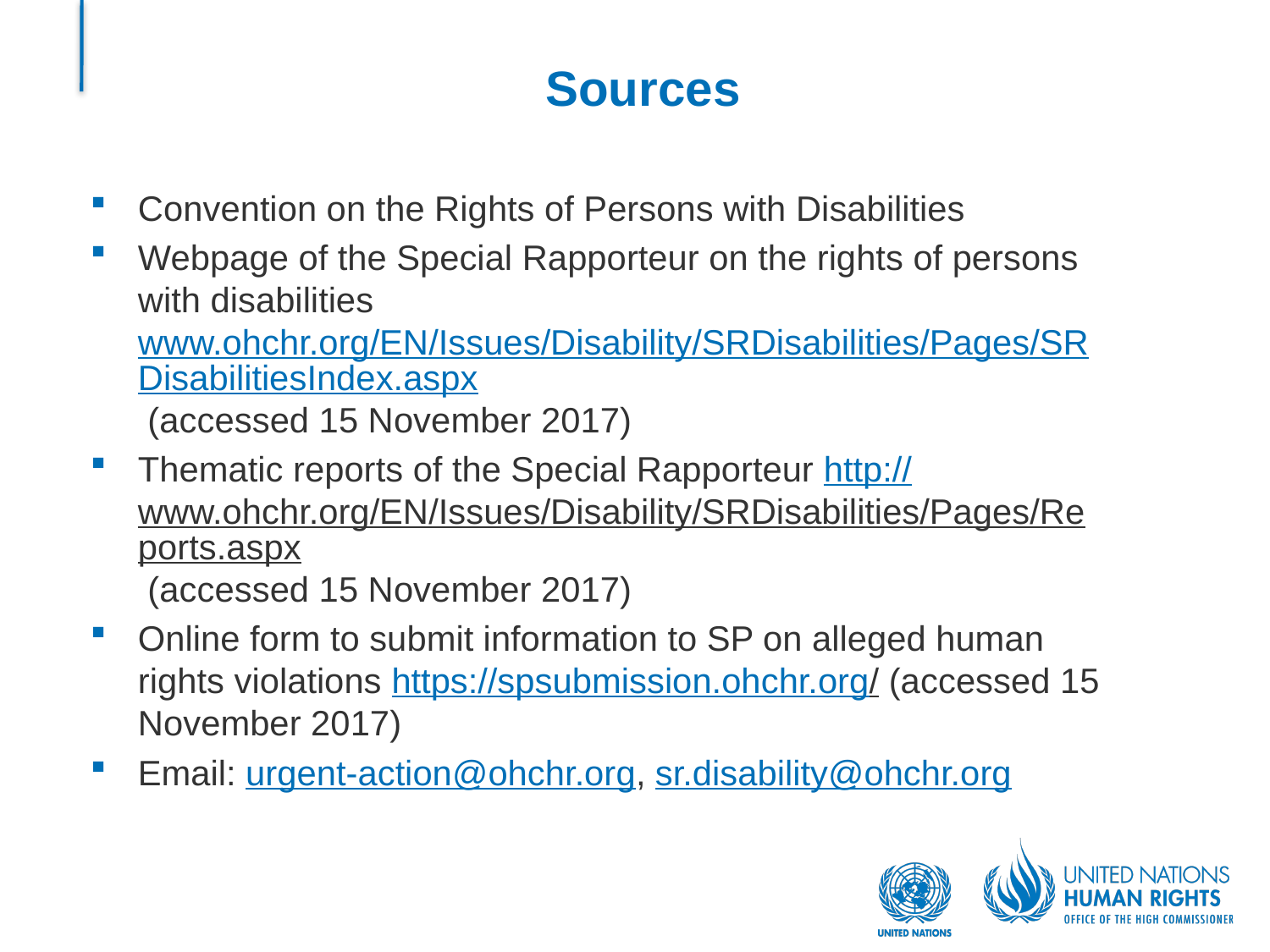

# Sources
Convention on the Rights of Persons with Disabilities
Webpage of the Special Rapporteur on the rights of persons with disabilities www.ohchr.org/EN/Issues/Disability/SRDisabilities/Pages/SRDisabilitiesIndex.aspx (accessed 15 November 2017)
Thematic reports of the Special Rapporteur http://www.ohchr.org/EN/Issues/Disability/SRDisabilities/Pages/Reports.aspx (accessed 15 November 2017)
Online form to submit information to SP on alleged human rights violations https://spsubmission.ohchr.org/ (accessed 15 November 2017)
Email: urgent-action@ohchr.org, sr.disability@ohchr.org